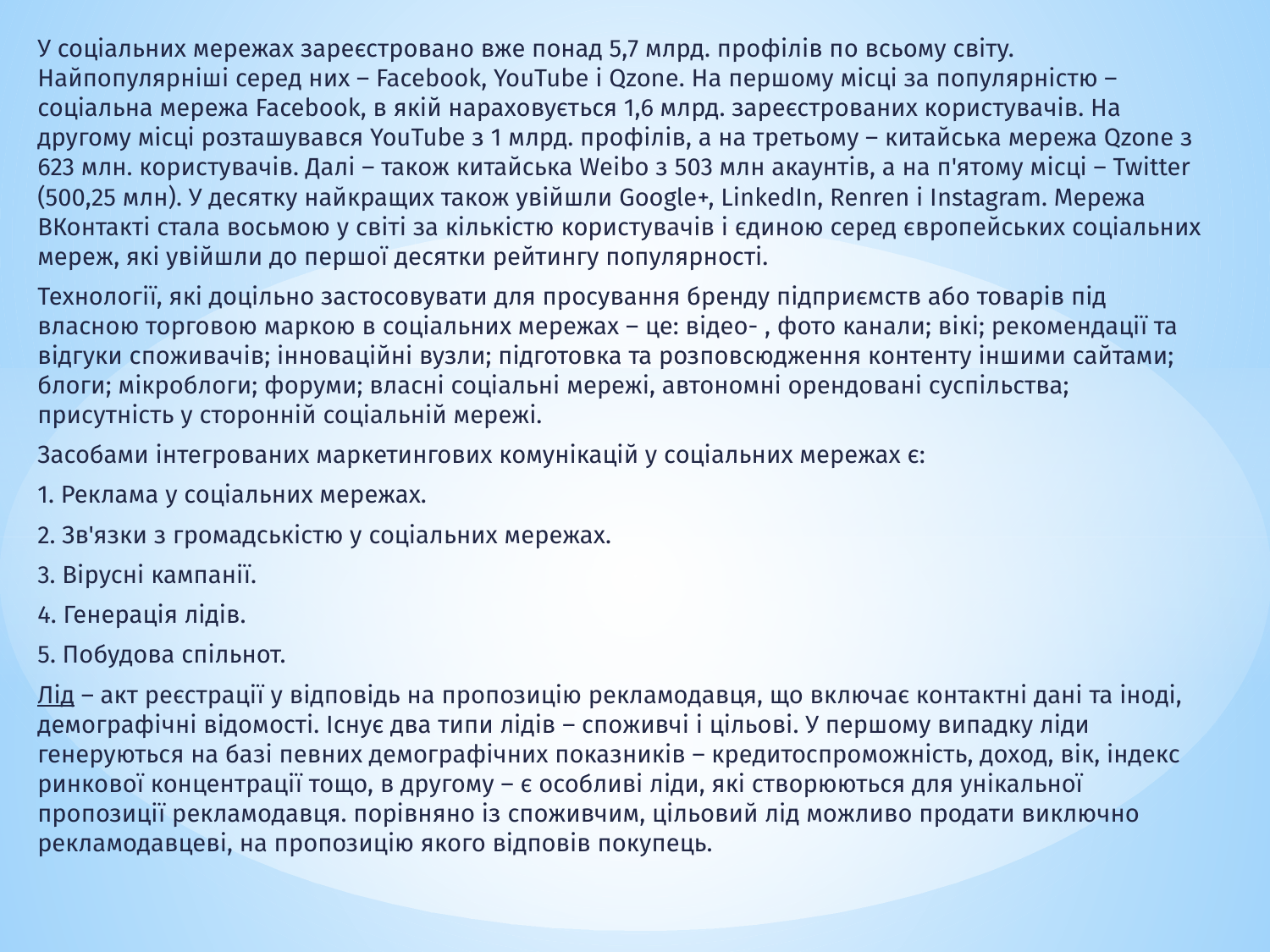

У соціальних мережах зареєстровано вже понад 5,7 млрд. профілів по всьому світу. Найпопулярніші серед них – Facebook, YouTube і Qzone. На першому місці за популярністю – соціальна мережа Facebook, в якій нараховується 1,6 млрд. зареєстрованих користувачів. На другому місці розташувався YouTube з 1 млрд. профілів, а на третьому – китайська мережа Qzone з 623 млн. користувачів. Далі – також китайська Weibo з 503 млн акаунтів, а на п'ятому місці – Twitter (500,25 млн). У десятку найкращих також увійшли Google+, LinkedIn, Renren і Instagram. Мережа ВКонтакті стала восьмою у світі за кількістю користувачів і єдиною серед європейських соціальних мереж, які увійшли до першої десятки рейтингу популярності.
Технології, які доцільно застосовувати для просування бренду підприємств або товарів під власною торговою маркою в соціальних мережах – це: відео- , фото канали; вікі; рекомендації та відгуки споживачів; інноваційні вузли; підготовка та розповсюдження контенту іншими сайтами; блоги; мікроблоги; форуми; власні соціальні мережі, автономні орендовані суспільства; присутність у сторонній соціальній мережі.
Засобами інтегрованих маркетингових комунікацій у соціальних мережах є:
1. Реклама у соціальних мережах.
2. Зв'язки з громадськістю у соціальних мережах.
3. Вірусні кампанії.
4. Генерація лідів.
5. Побудова спільнот.
Лід – акт реєстрації у відповідь на пропозицію рекламодавця, що включає контактні дані та іноді, демографічні відомості. Існує два типи лідів – споживчі і цільові. У першому випадку ліди генеруються на базі певних демографічних показників – кредитоспроможність, доход, вік, індекс ринкової концентрації тощо, в другому – є особливі ліди, які створюються для унікальної пропозиції рекламодавця. порівняно із споживчим, цільовий лід можливо продати виключно рекламодавцеві, на пропозицію якого відповів покупець.